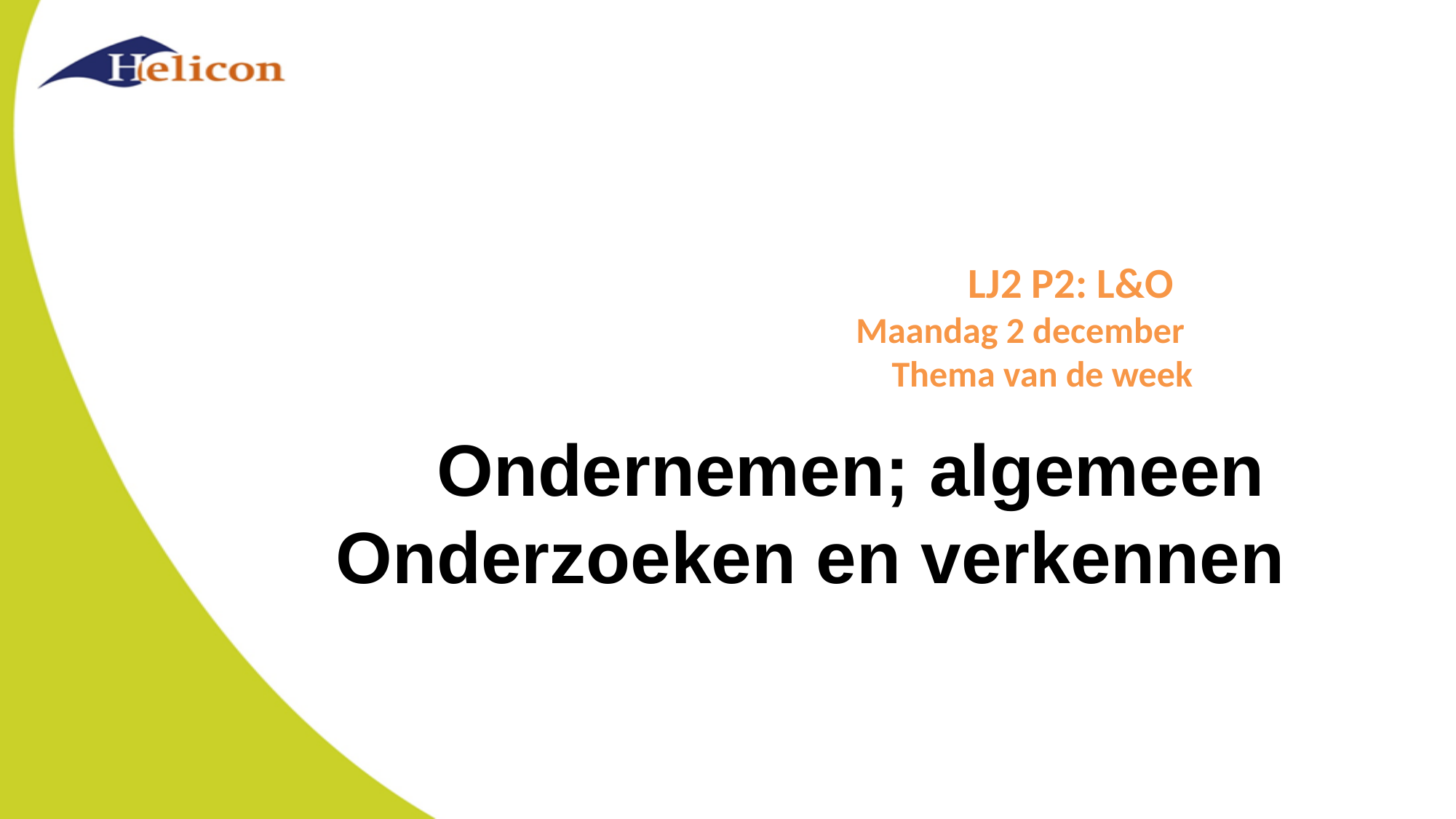

LJ2 P2: L&O
Maandag 2 december
Thema van de week
Ondernemen; algemeen
Onderzoeken en verkennen